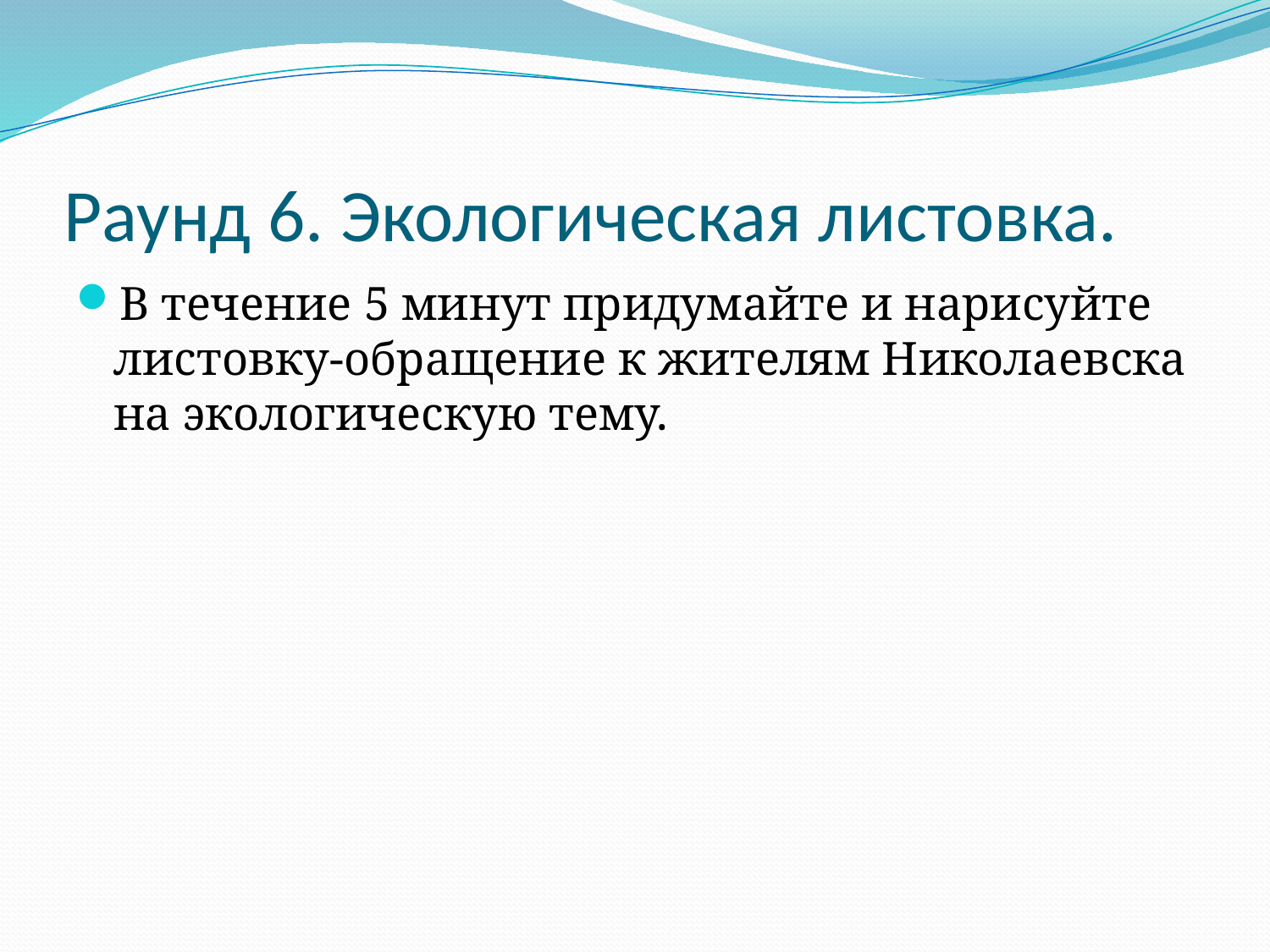

# Раунд 6. Экологическая листовка.
В течение 5 минут придумайте и нарисуйте листовку-обращение к жителям Николаевска на экологическую тему.